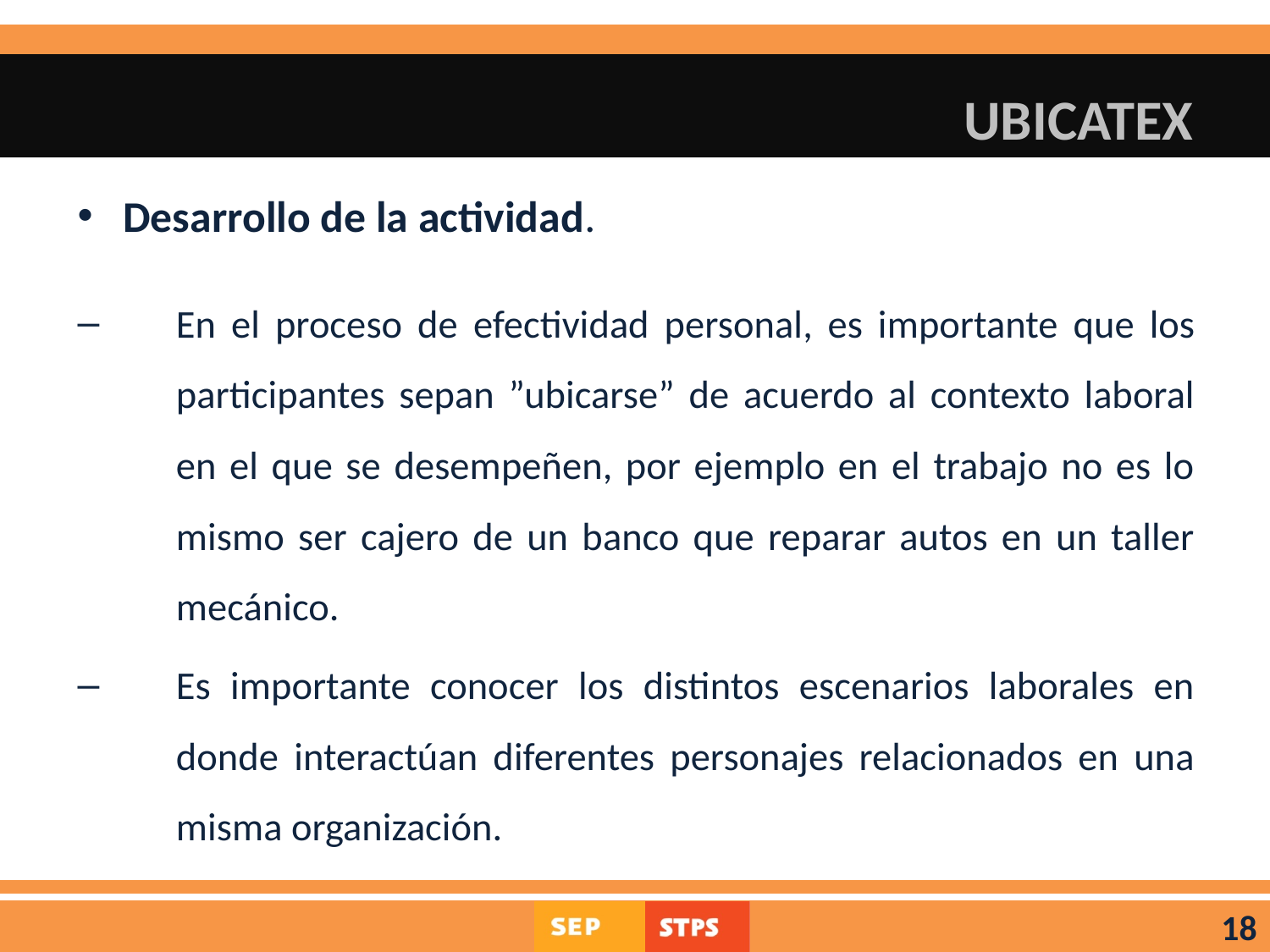

# UBICATEX
Desarrollo de la actividad.

En el proceso de efectividad personal, es importante que los participantes sepan ”ubicarse” de acuerdo al contexto laboral en el que se desempeñen, por ejemplo en el trabajo no es lo mismo ser cajero de un banco que reparar autos en un taller mecánico.
Es importante conocer los distintos escenarios laborales en donde interactúan diferentes personajes relacionados en una misma organización.

18